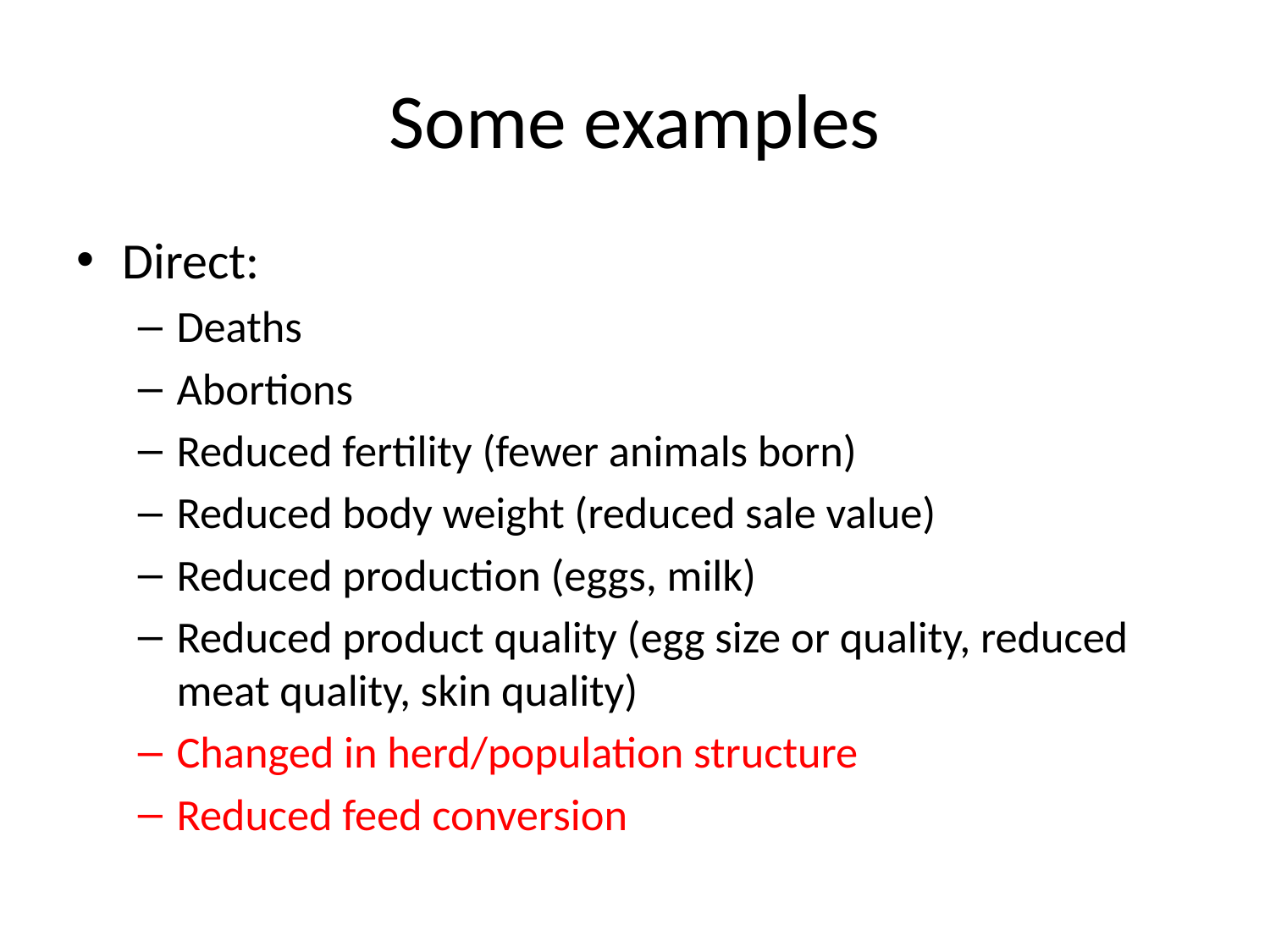

# Some examples
Direct:
Deaths
Abortions
Reduced fertility (fewer animals born)
Reduced body weight (reduced sale value)
Reduced production (eggs, milk)
Reduced product quality (egg size or quality, reduced meat quality, skin quality)
Changed in herd/population structure
Reduced feed conversion